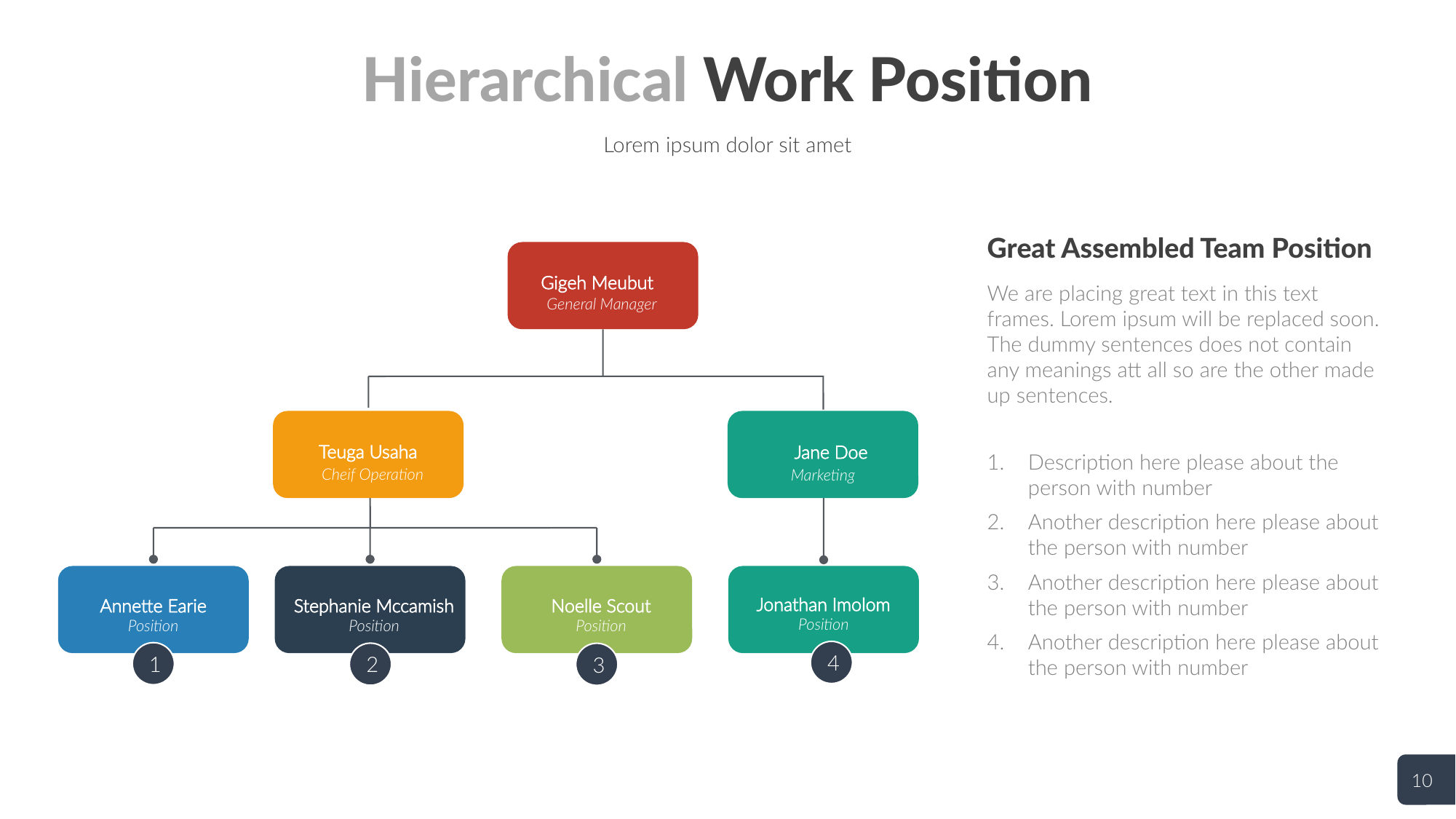

# Hierarchical Work Position
Lorem ipsum dolor sit amet

Great Assembled Team Position

Gigeh Meubut
General Manager
We are placing great text in this text frames. Lorem ipsum will be replaced soon. The dummy sentences does not contain any meanings att all so are the other made up sentences.

Jane Doe
Marketing

Teuga Usaha
Cheif Operation
Description here please about the person with number
Another description here please about the person with number
Another description here please about the person with number
Another description here please about the person with number

Annette Earie
Position

Stephanie Mccamish
Position

Noelle Scout
Position

Jonathan Imolom
Position
4
1
2
3

10